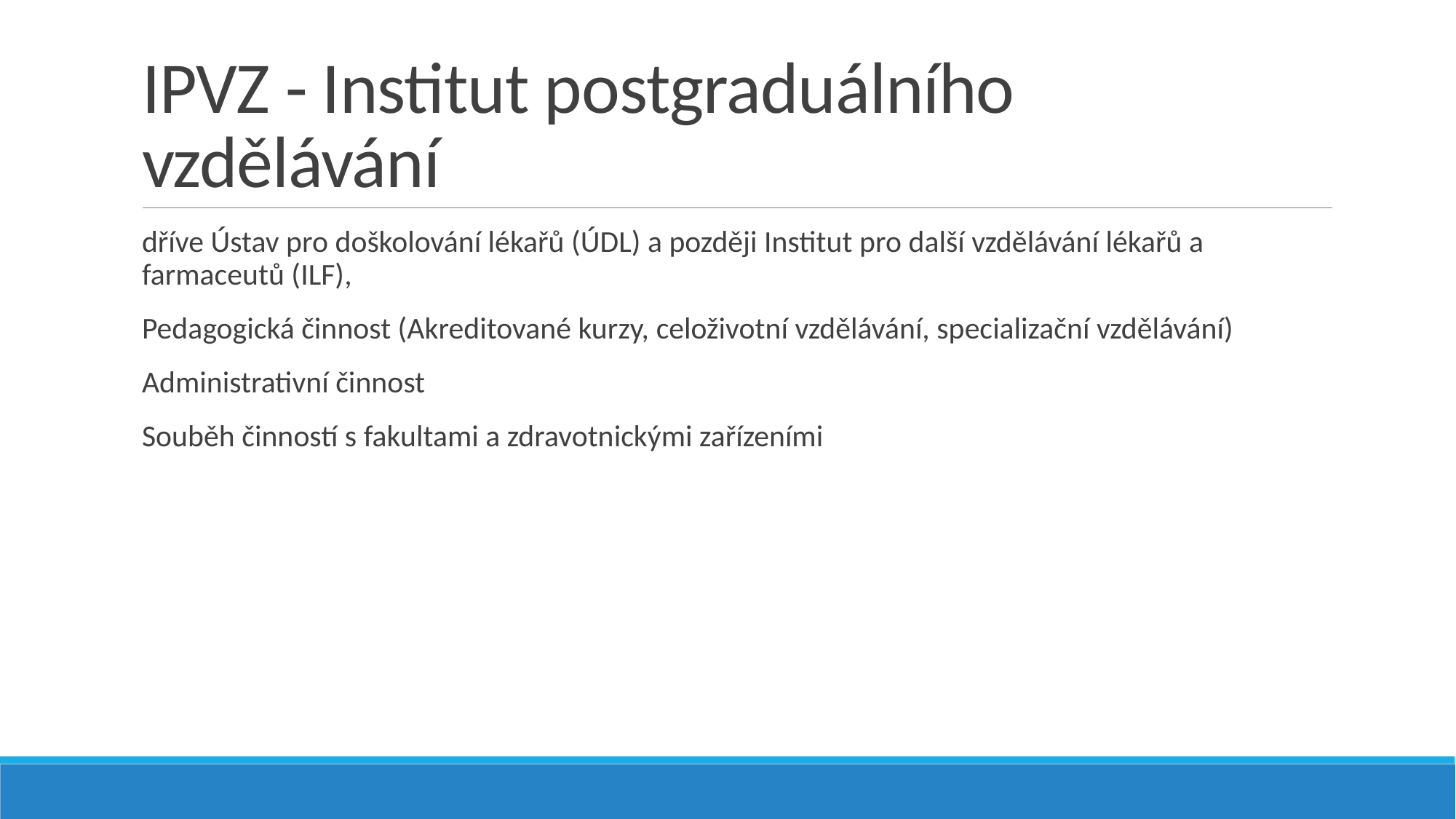

# IPVZ - Institut postgraduálního vzdělávání
dříve Ústav pro doškolování lékařů (ÚDL) a později Institut pro další vzdělávání lékařů a farmaceutů (ILF),
Pedagogická činnost (Akreditované kurzy, celoživotní vzdělávání, specializační vzdělávání)
Administrativní činnost
Souběh činností s fakultami a zdravotnickými zařízeními